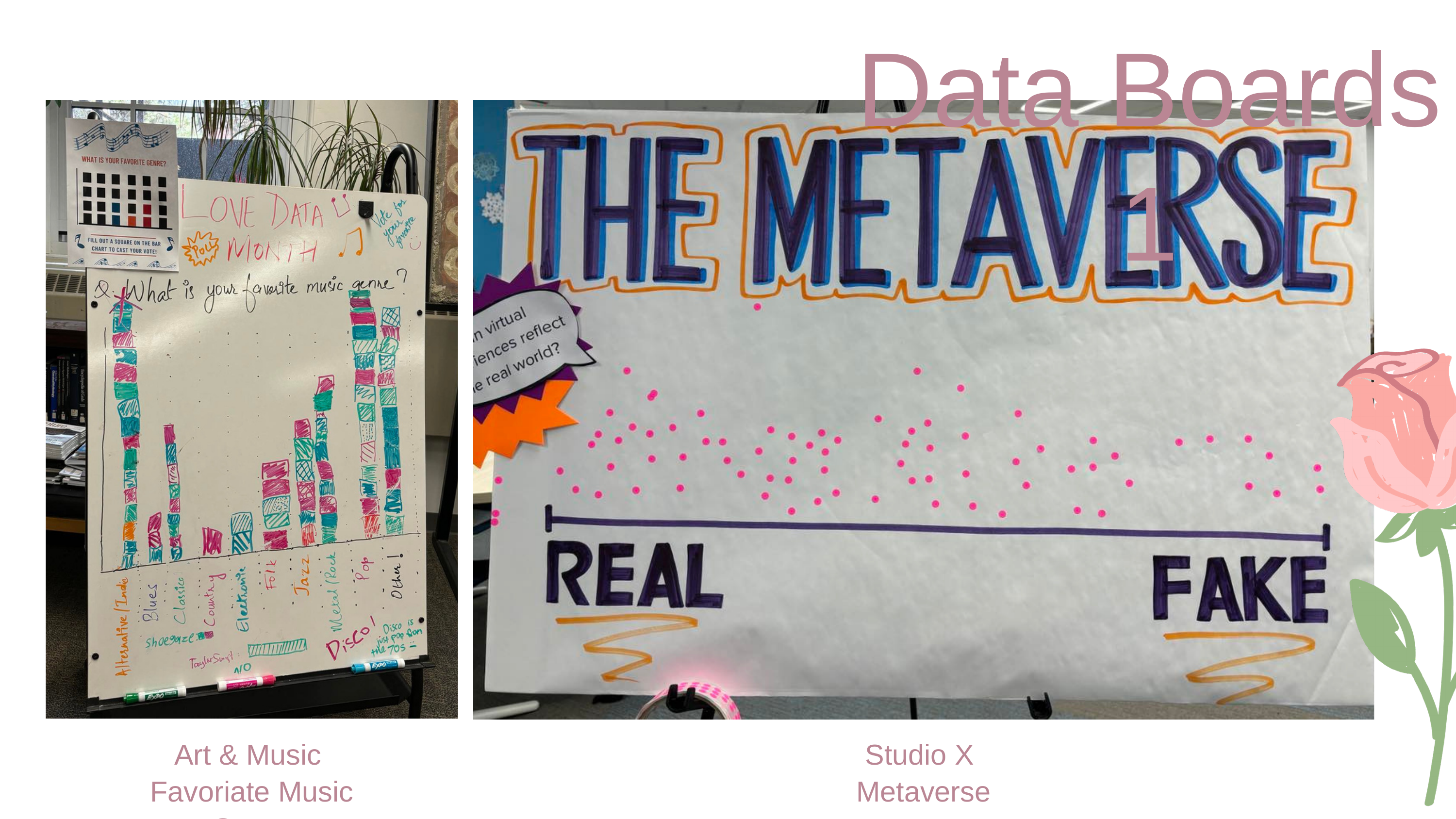

Data Boards 1

Art & Music
Favoriate Music Genre
Studio X
Metaverse